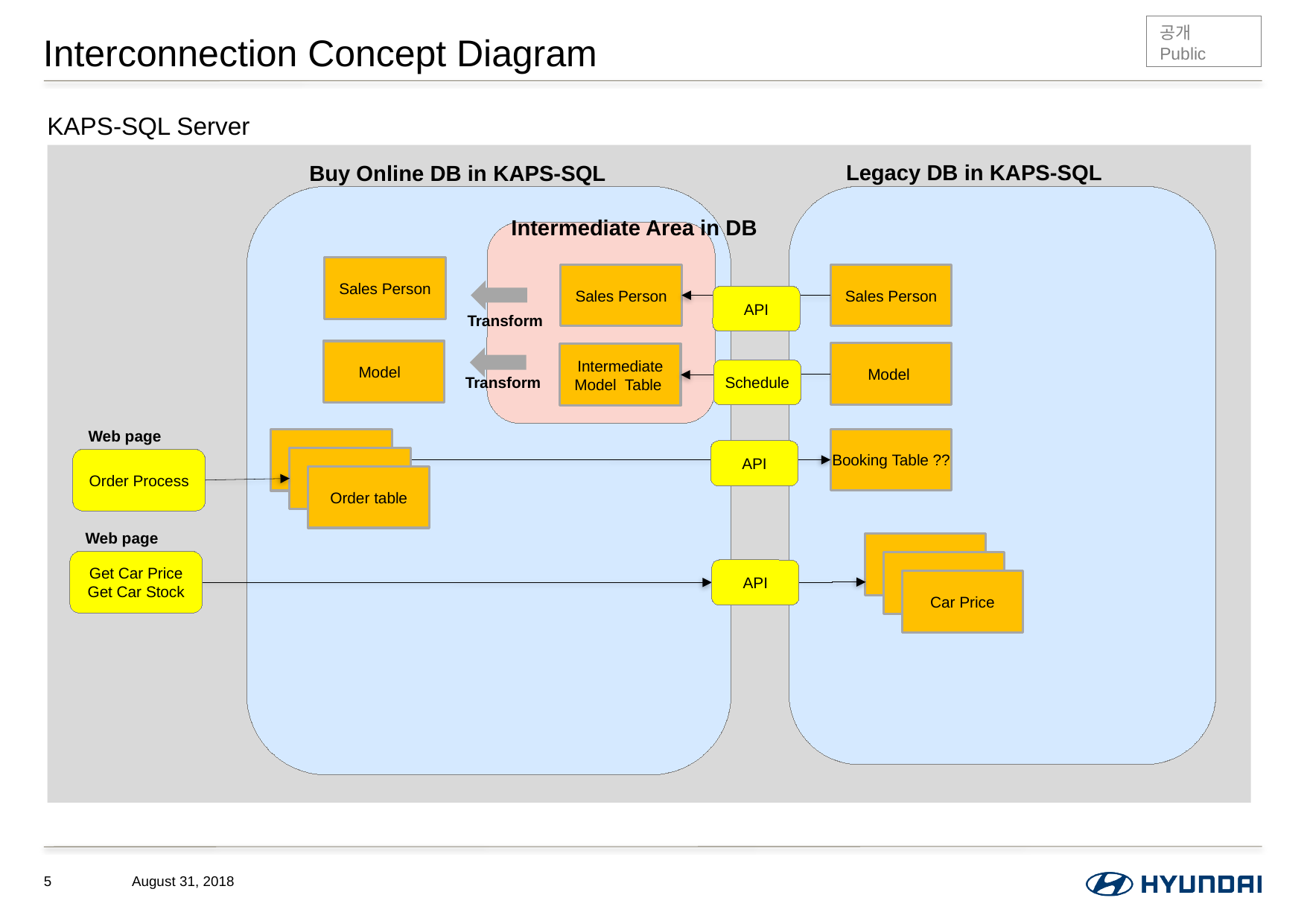

# Interconnection Concept Diagram
KAPS-SQL Server

Legacy DB in KAPS-SQL
Buy Online DB in KAPS-SQL

Intermediate Area in DB

Sales Person
Sales Person
Sales Person

API
Trigger
Transform
Model
Model
Intermediate
Model  Table

Schedule
Transform
Trigger
Web page
Booking Table ??
Order table
API
Order table
Order Process
Order table
Web page
Car price
Get Car Price
Get Car Stock
Car price
API
Car Price
5
August 31, 2018